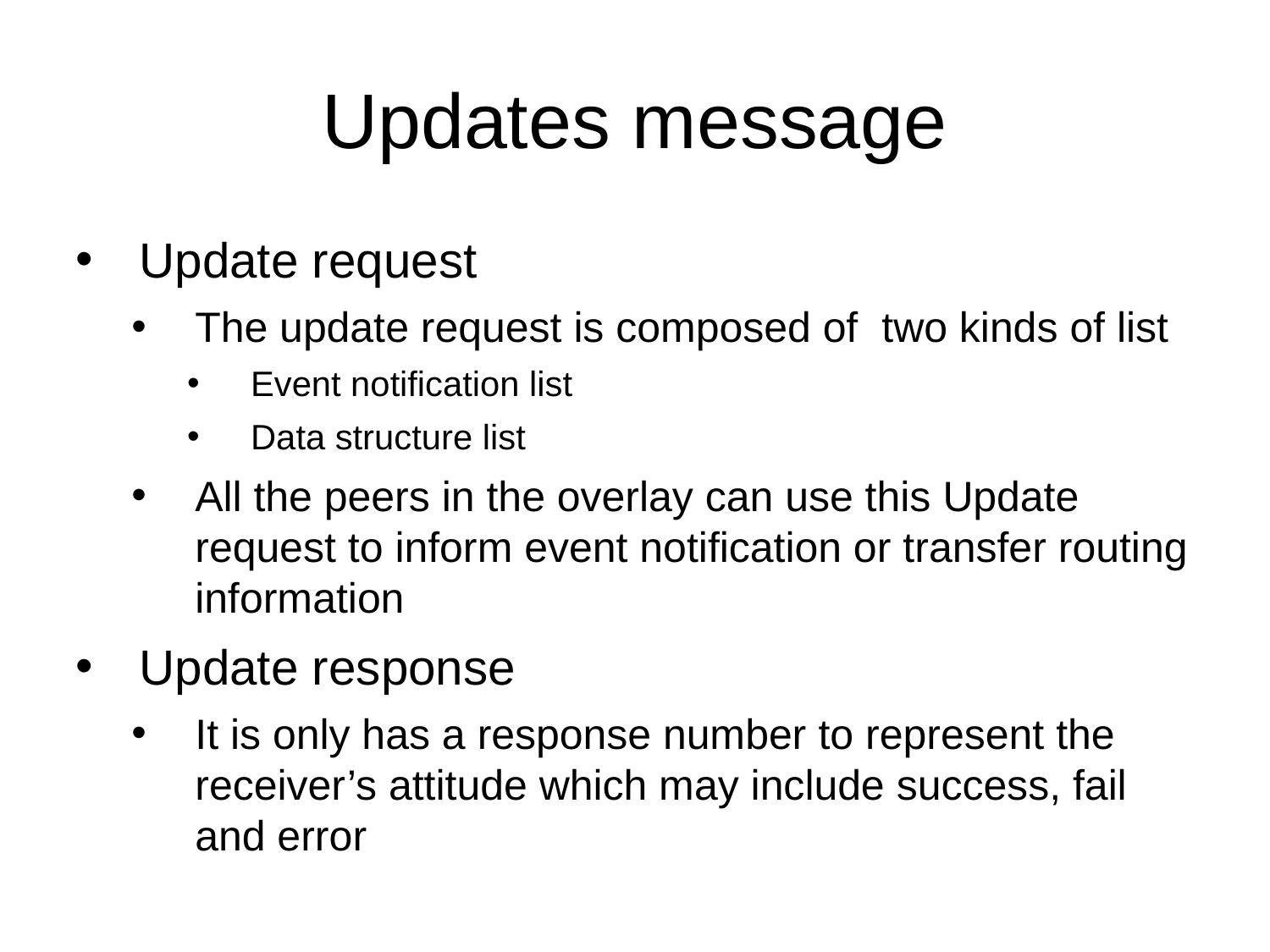

# Updates message
Update request
The update request is composed of  two kinds of list
Event notification list
Data structure list
All the peers in the overlay can use this Update request to inform event notification or transfer routing information
Update response
It is only has a response number to represent the receiver’s attitude which may include success, fail and error